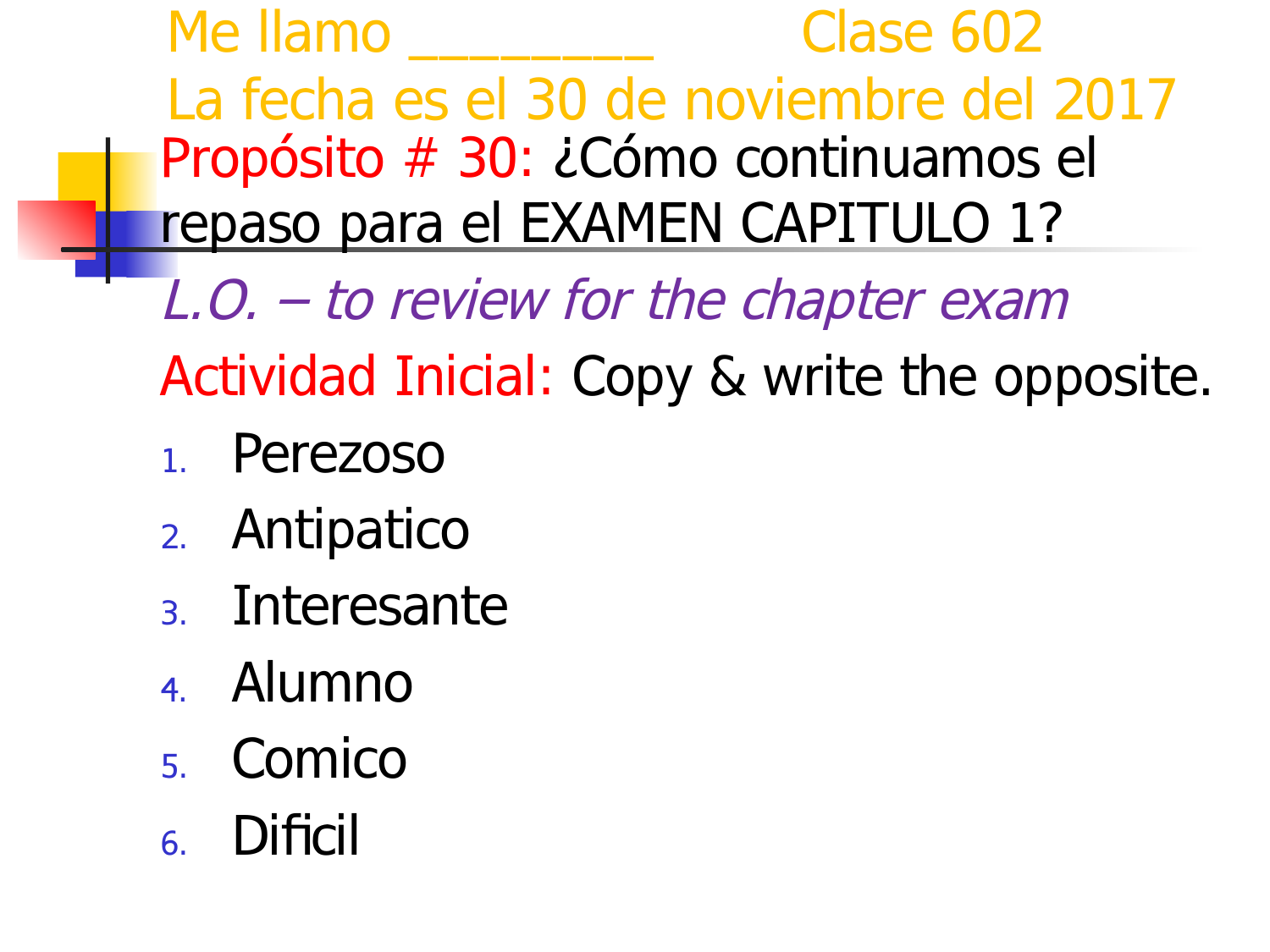

Me llamo ________ 		Clase 602
La fecha es el 30 de noviembre del 2017
Propósito # 30: ¿Cómo continuamos el repaso para el EXAMEN CAPITULO 1?
L.O. – to review for the chapter exam
Actividad Inicial: Copy & write the opposite.
Perezoso
Antipatico
Interesante
Alumno
Comico
Dificil